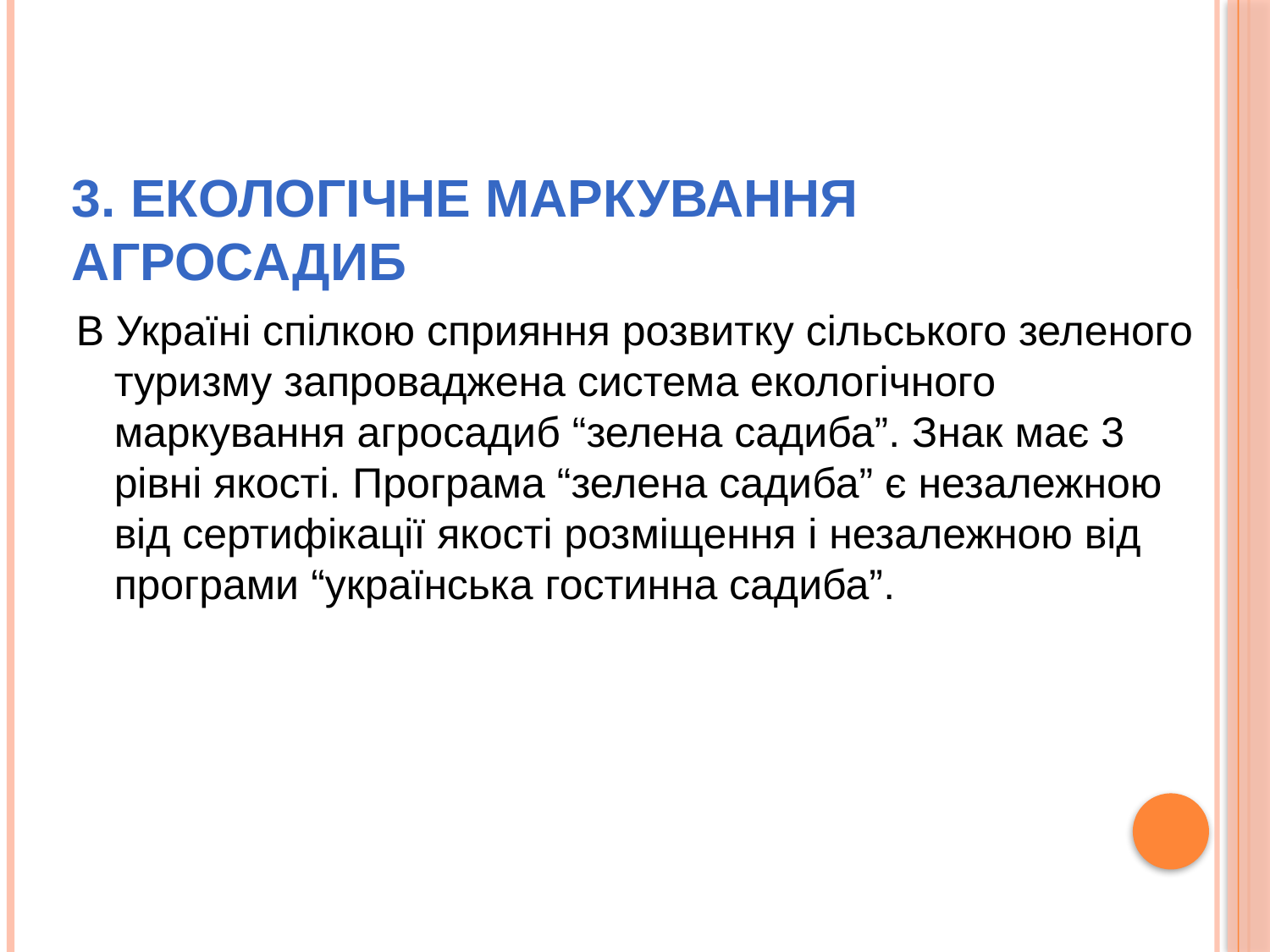

# 3. Екологічне маркування агросадиб
В Україні спілкою сприяння розвитку сільського зеленого туризму запроваджена система екологічного маркування агросадиб “зелена садиба”. Знак має 3 рівні якості. Програма “зелена садиба” є незалежною від сертифікації якості розміщення і незалежною від програми “українська гостинна садиба”.